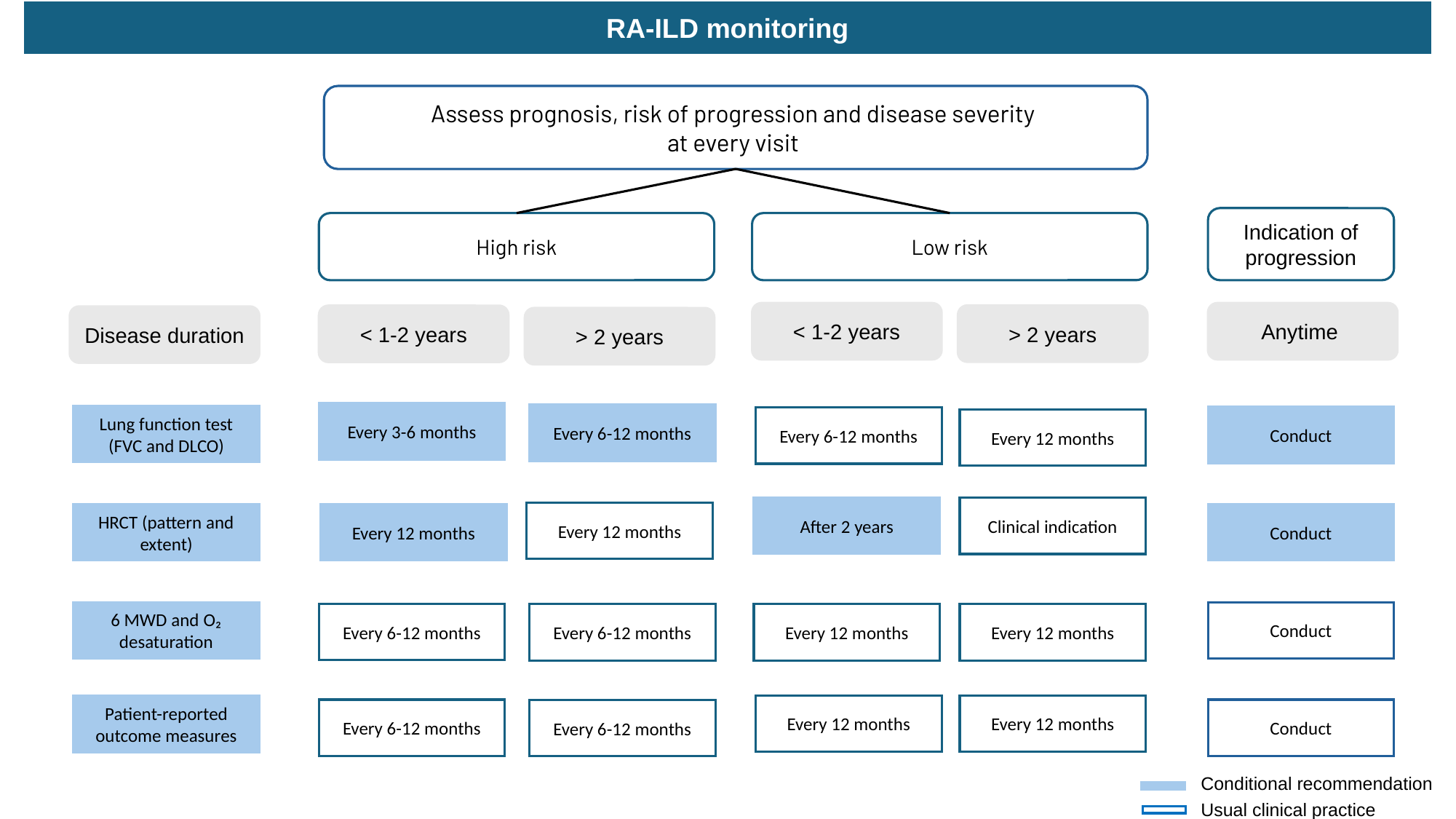

RA-ILD monitoring
Assess prognosis, risk of progression and disease severity
at every visit
Indication of progression
High risk
Low risk
Anytime
< 1-2 years
> 2 years
< 1-2 years
Disease duration
> 2 years
Every 3-6 months
Every 6-12 months
Lung function test (FVC and DLCO)
Conduct
Every 6-12 months
Every 12 months
After 2 years
Clinical indication
Every 12 months
Every 12 months
Conduct
HRCT (pattern and extent)
6 MWD and O₂ desaturation
Conduct
Every 6-12 months
Every 6-12 months
Every 12 months
Every 12 months
Every 12 months
Every 12 months
Patient-reported outcome measures
Every 6-12 months
Conduct
Every 6-12 months
Conditional recommendation
Usual clinical practice

Condtional recommendation
Clinical practice